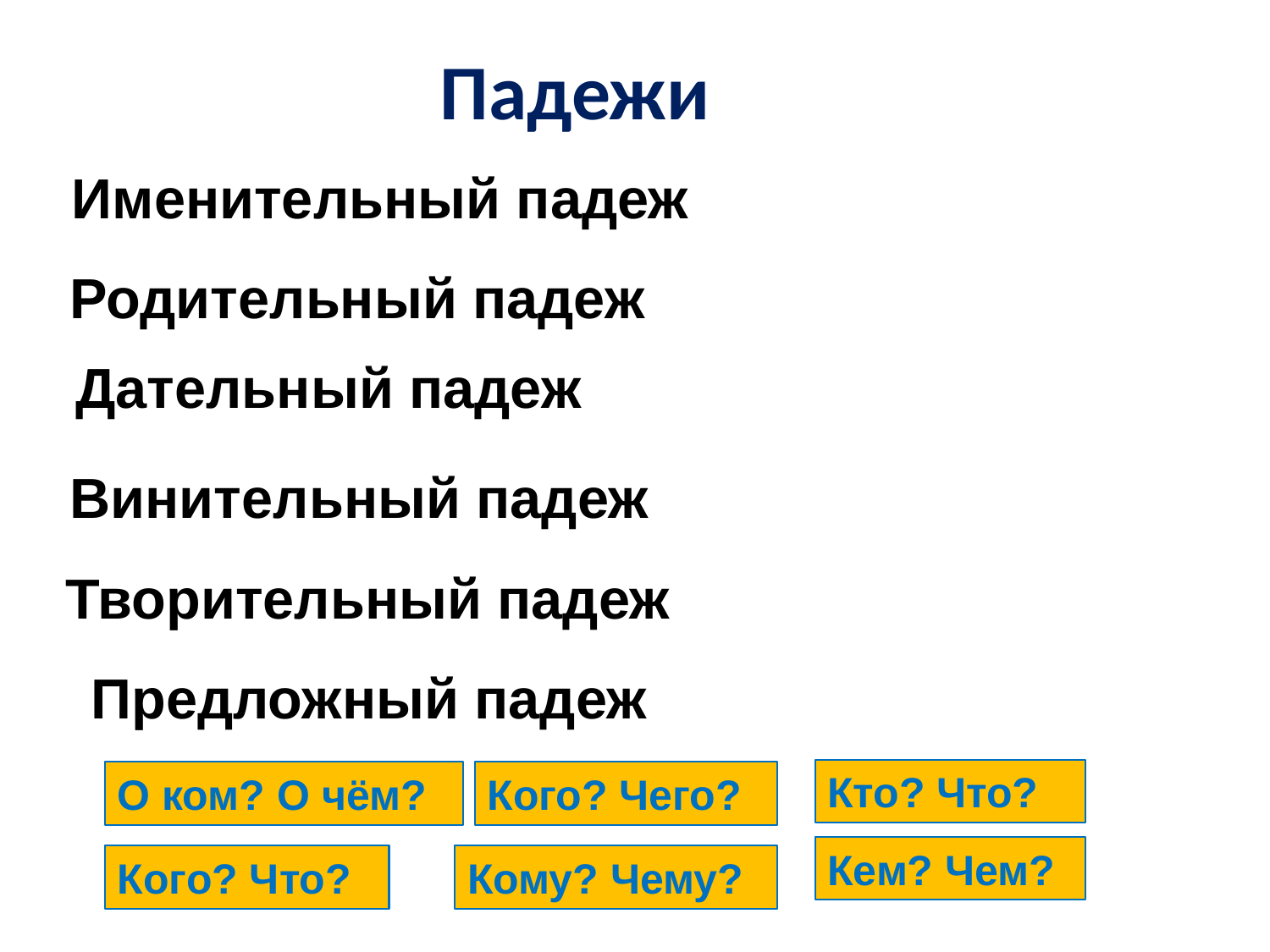

Падежи
Именительный падеж
Родительный падеж
Дательный падеж
Винительный падеж
Творительный падеж
Предложный падеж
Кто? Что?
О ком? О чём?
Кого? Чего?
Кем? Чем?
Кому? Чему?
Кого? Что?